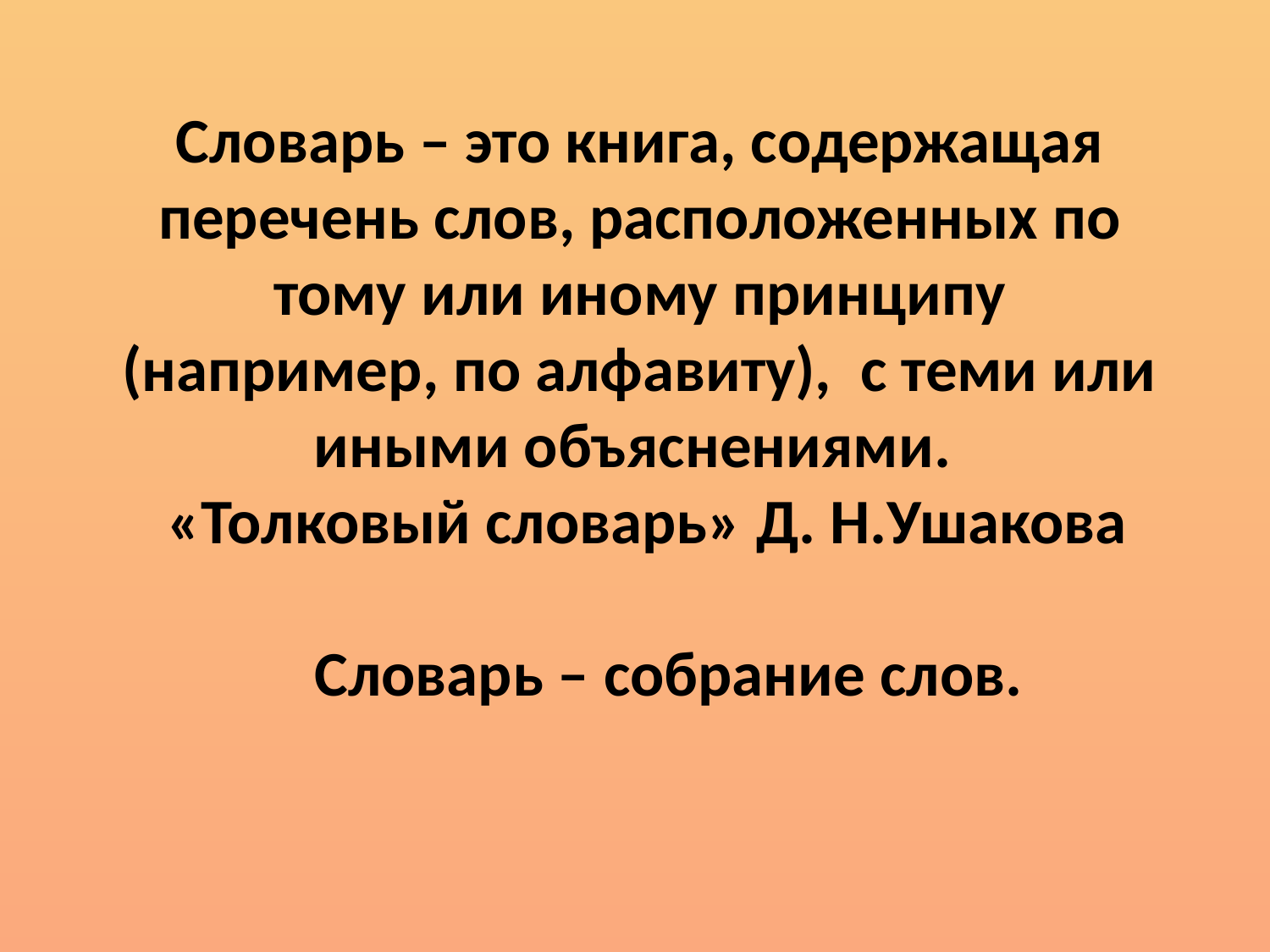

Словарь – это книга, содержащая перечень слов, расположенных по тому или иному принципу (например, по алфавиту),  с теми или иными объяснениями.
 «Толковый словарь» Д. Н.Ушакова

     Словарь – собрание слов.